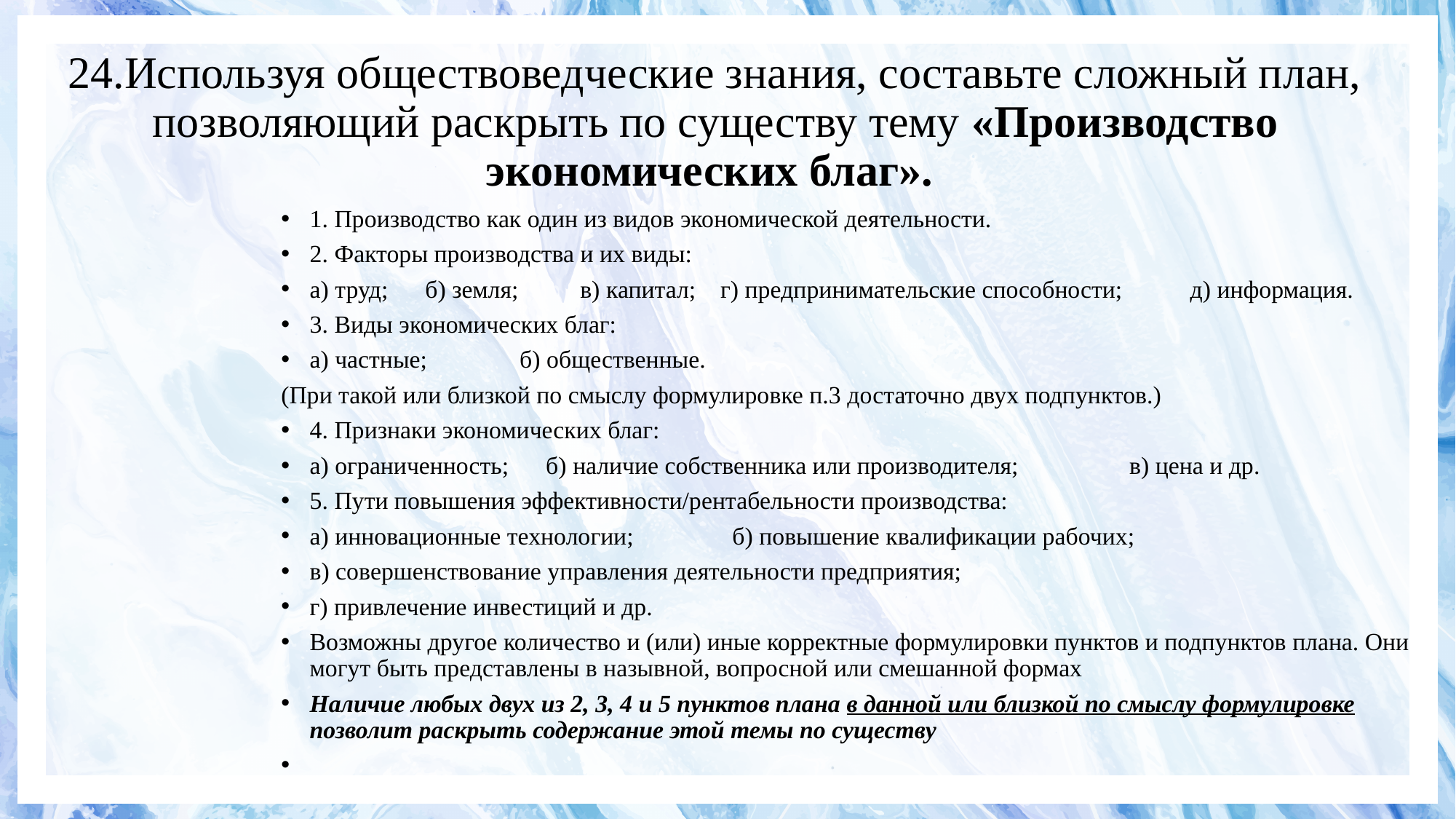

# 24.Используя обществоведческие знания, составьте сложный план, позволяющий раскрыть по существу тему «Производство экономических благ».
1. Производство как один из видов экономической деятельности.
2. Факторы производства и их виды:
а) труд;      б) земля;          в) капитал;    г) предпринимательские способности;           д) информация.
3. Виды экономических благ:
а) частные;               б) общественные.
(При такой или близкой по смыслу формулировке п.3 достаточно двух подпунктов.)
4. Признаки экономических благ:
а) ограниченность;      б) наличие собственника или производителя;                  в) цена и др.
5. Пути повышения эффективности/рентабельности производства:
а) инновационные технологии;                б) повышение квалификации рабочих;
в) совершенствование управления деятельности предприятия;
г) привлечение инвестиций и др.
Возможны другое количество и (или) иные корректные формулировки пунктов и подпунктов плана. Они могут быть представлены в назывной, вопросной или смешанной формах
Наличие любых двух из 2, 3, 4 и 5 пунктов плана в данной или близкой по смыслу формулировке позволит раскрыть содержание этой темы по существу